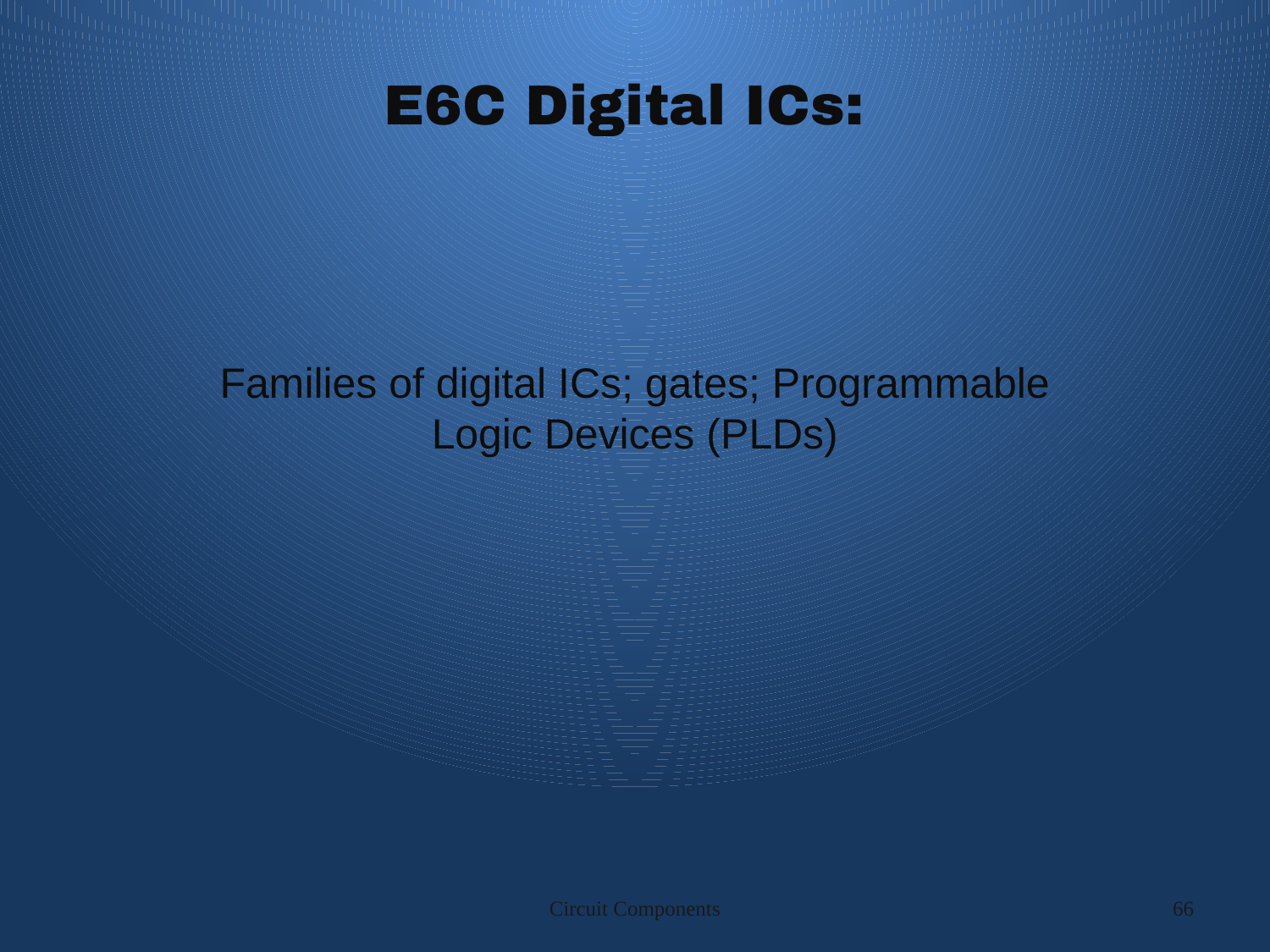

# E6C Digital ICs:
Families of digital ICs; gates; Programmable Logic Devices (PLDs)
Circuit Components
66